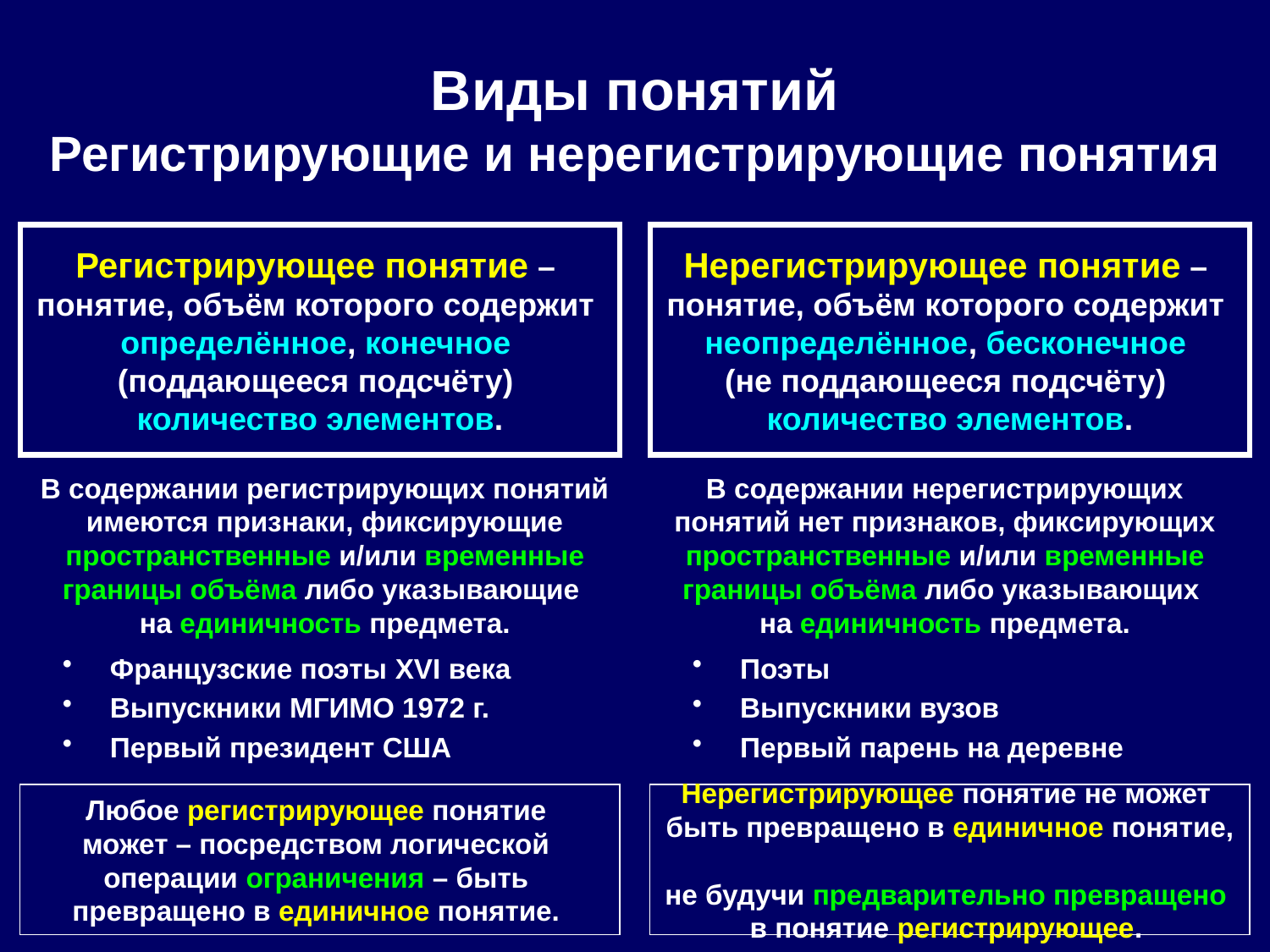

Виды понятий
Регистрирующие и нерегистрирующие понятия
Регистрирующее понятие –
понятие, объём которого содержит
определённое, конечное
(поддающееся подсчёту)
количество элементов.
Нерегистрирующее понятие –
понятие, объём которого содержит
неопределённое, бесконечное
(не поддающееся подсчёту)
количество элементов.
В содержании регистрирующих понятий имеются признаки, фиксирующие пространственные и/или временные границы объёма либо указывающие
на единичность предмета.
В содержании нерегистрирующих понятий нет признаков, фиксирующих пространственные и/или временные границы объёма либо указывающих
на единичность предмета.
Поэты
Выпускники вузов
Первый парень на деревне
Французские поэты XVI века
Выпускники МГИМО 1972 г.
Первый президент США
Любое регистрирующее понятие
может – посредством логической
операции ограничения – быть
превращено в единичное понятие.
Нерегистрирующее понятие не может
быть превращено в единичное понятие,
не будучи предварительно превращено
в понятие регистрирующее.